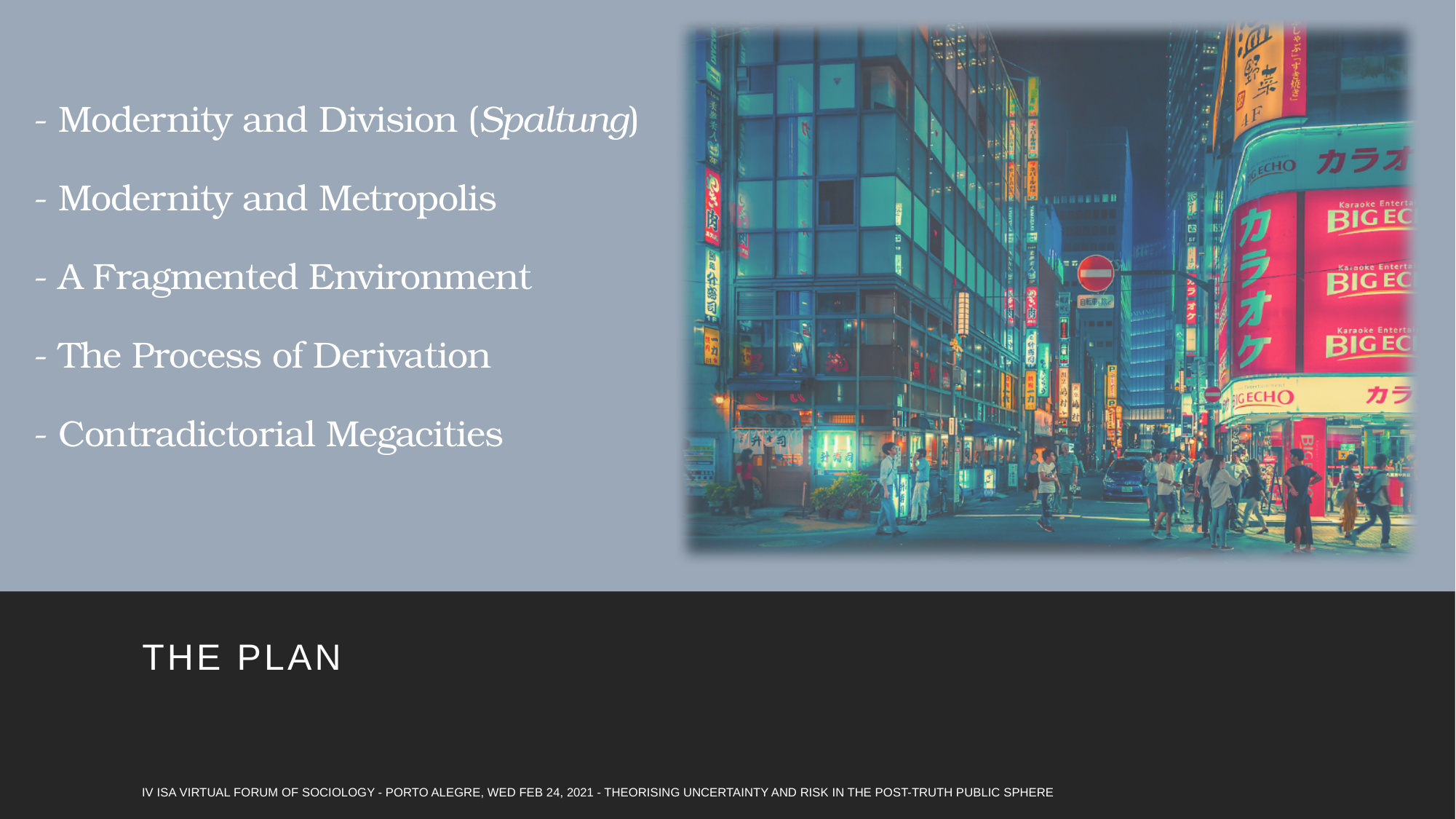

# - Modernity and Division (Spaltung) - Modernity and Metropolis - A Fragmented Environment - The Process of Derivation - Contradictorial Megacities

The Plan
IV ISA VIrtual Forum of Sociology - Porto Alegre, Wed Feb 24, 2021 - Theorising Uncertainty and Risk in the Post-Truth Public Sphere